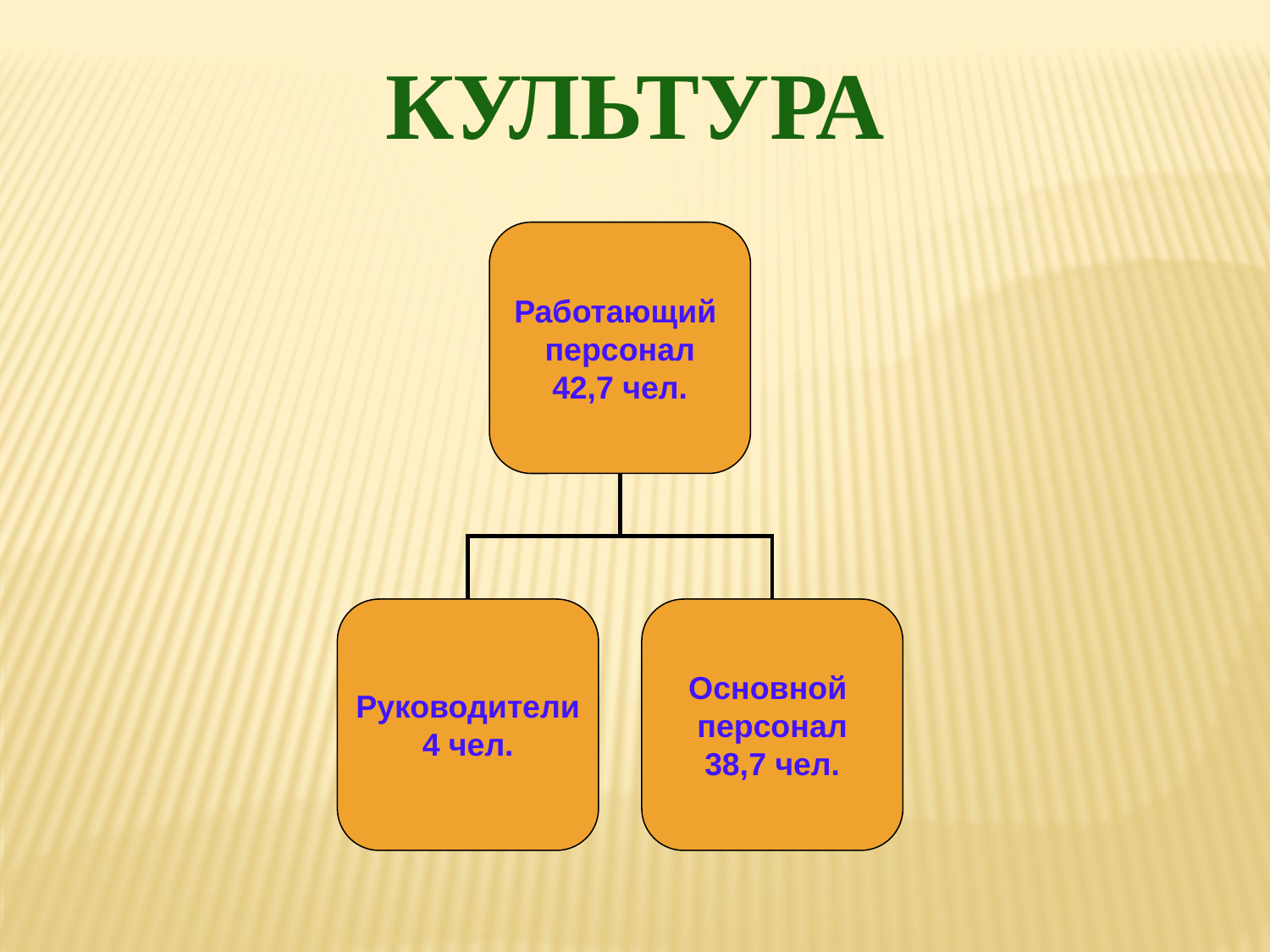

КУЛЬТУРА
Работающий
персонал
42,7 чел.
Руководители
4 чел.
Основной
персонал
38,7 чел.